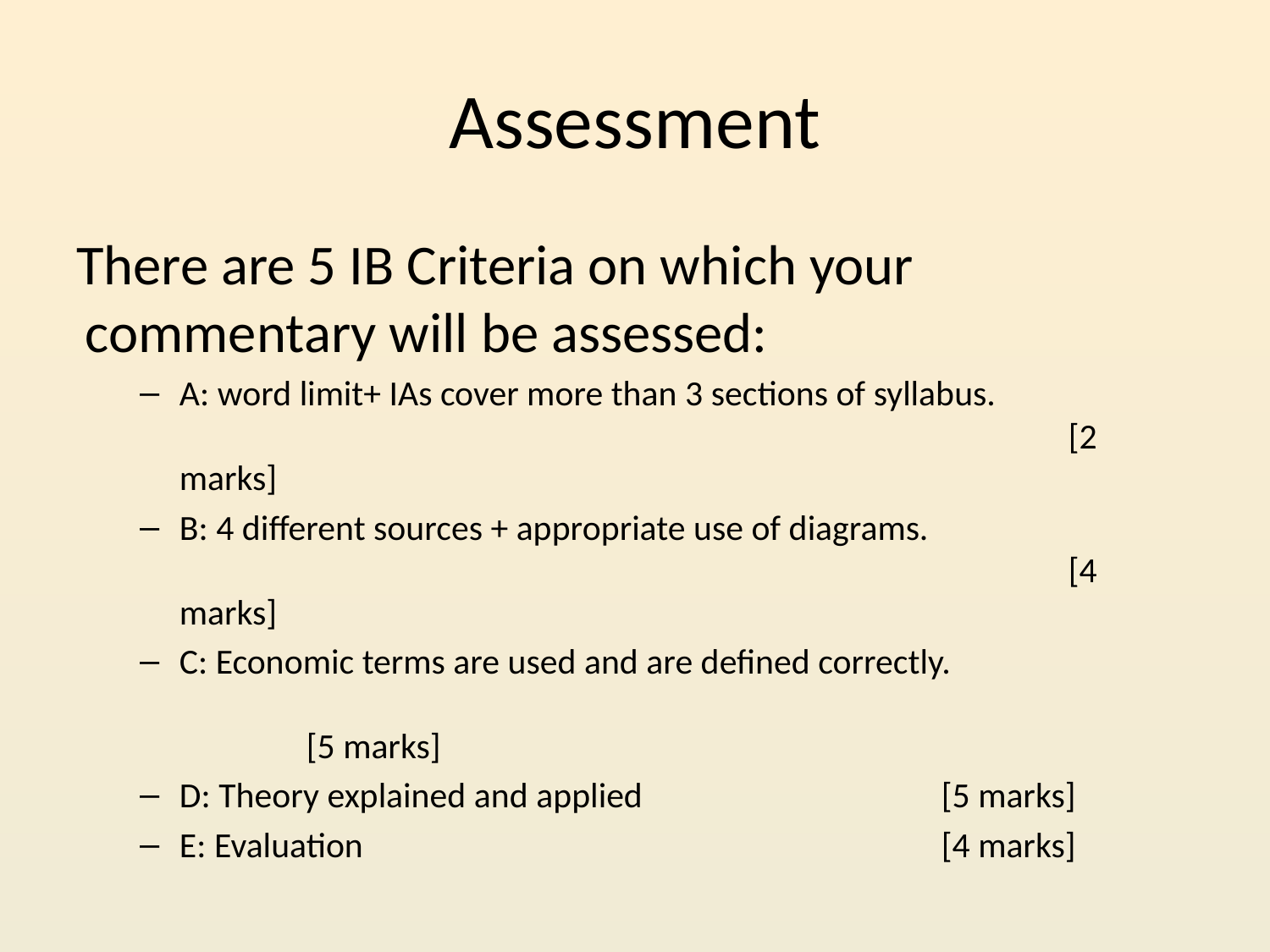

# Assessment
There are 5 IB Criteria on which your commentary will be assessed:
A: word limit+ IAs cover more than 3 sections of syllabus. 								[2 marks]
B: 4 different sources + appropriate use of diagrams.									[4 marks]
C: Economic terms are used and are defined correctly.									[5 marks]
D: Theory explained and applied			[5 marks]
E: Evaluation 					[4 marks]